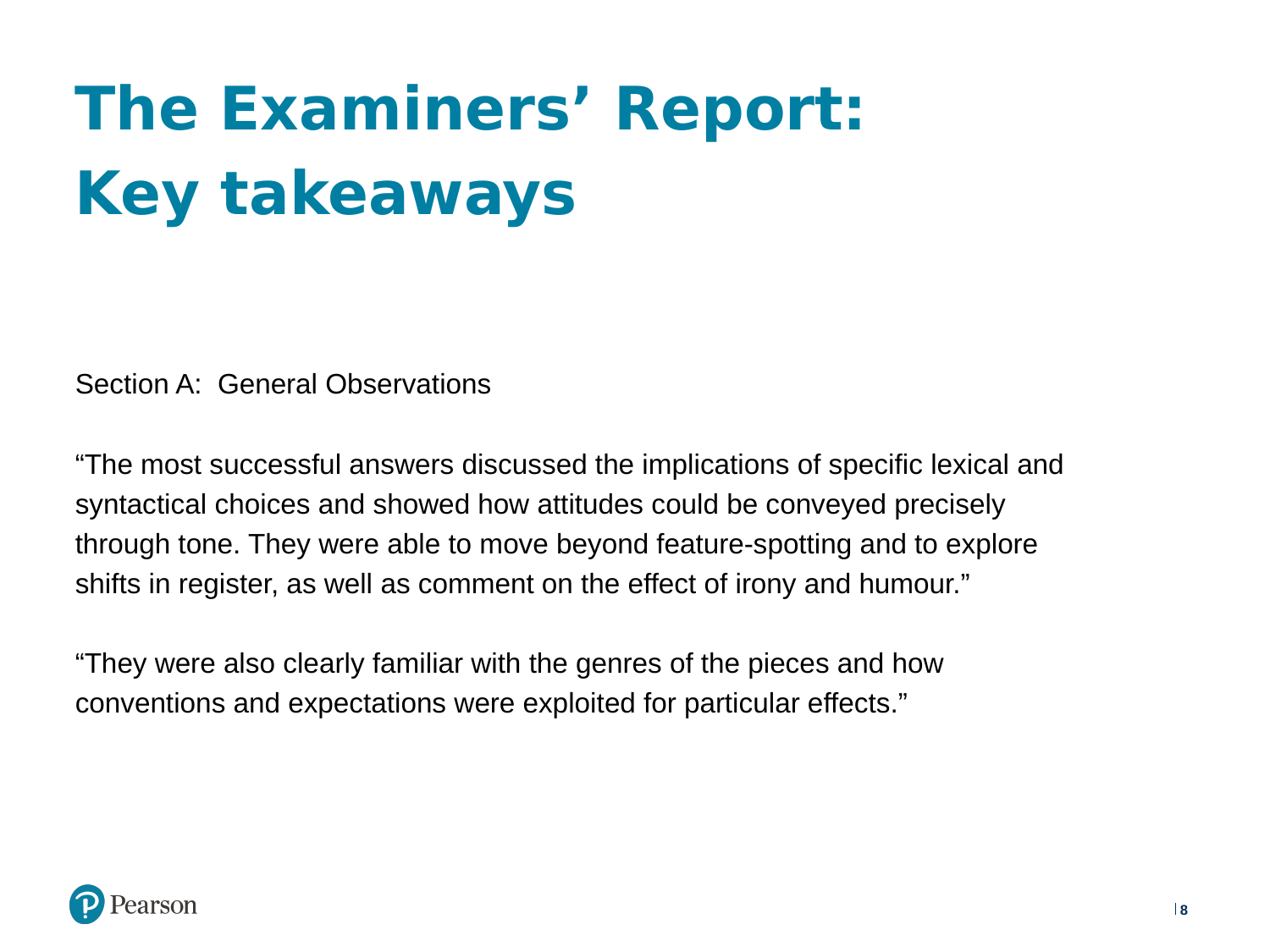

# The Examiners’ Report: Key takeaways
Section A:  General Observations

“The most successful answers discussed the implications of specific lexical and syntactical choices and showed how attitudes could be conveyed precisely through tone. They were able to move beyond feature-spotting and to explore shifts in register, as well as comment on the effect of irony and humour.”

“They were also clearly familiar with the genres of the pieces and how conventions and expectations were exploited for particular effects.”

8